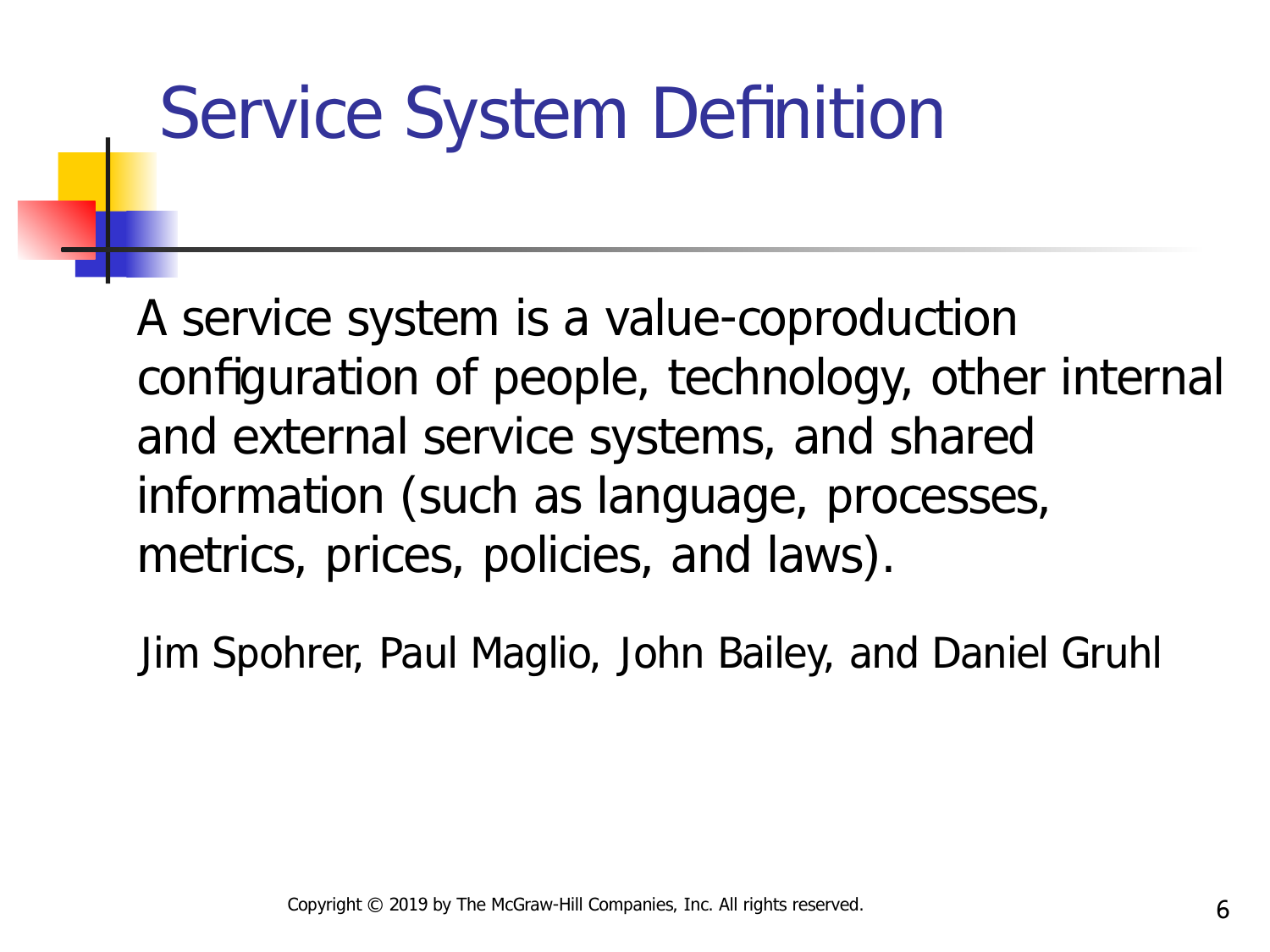

# Service System Definition
A service system is a value-coproduction configuration of people, technology, other internal and external service systems, and shared information (such as language, processes, metrics, prices, policies, and laws).

Jim Spohrer, Paul Maglio, John Bailey, and Daniel Gruhl
6
Copyright © 2019 by The McGraw-Hill Companies, Inc. All rights reserved.